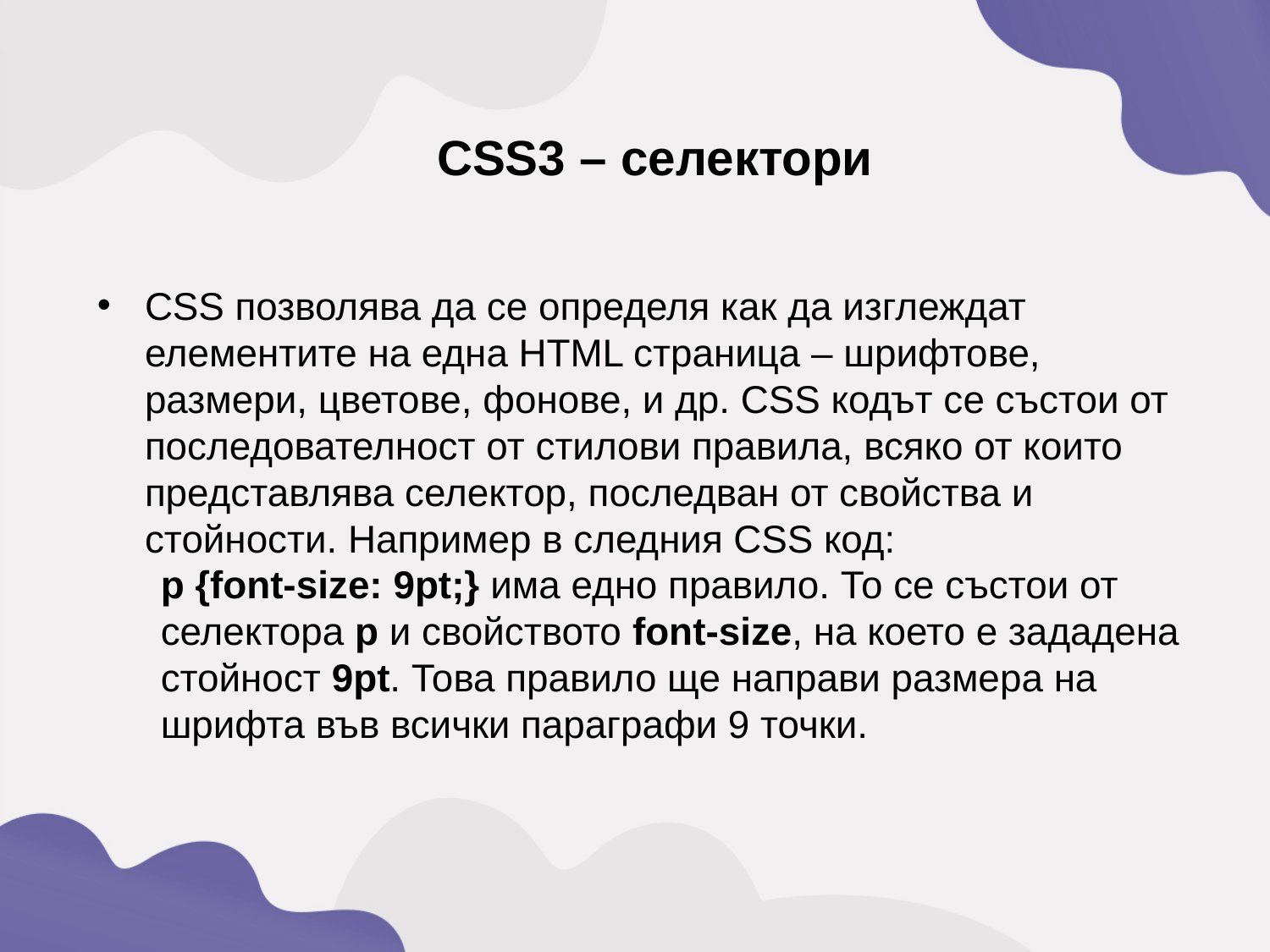

CSS3 – селектори
CSS позволява да се определя как да изглеждат елементите на една HTML страница – шрифтове, размери, цветове, фонове, и др. CSS кодът се състои от последователност от стилови правила, всяко от които представлява селектор, последван от свойства и стойности. Например в следния CSS код:
p {font-size: 9pt;} има едно правило. То се състои от селектора p и свойството font-size, на което е зададена стойност 9pt. Това правило ще направи размера на шрифта във всички параграфи 9 точки.